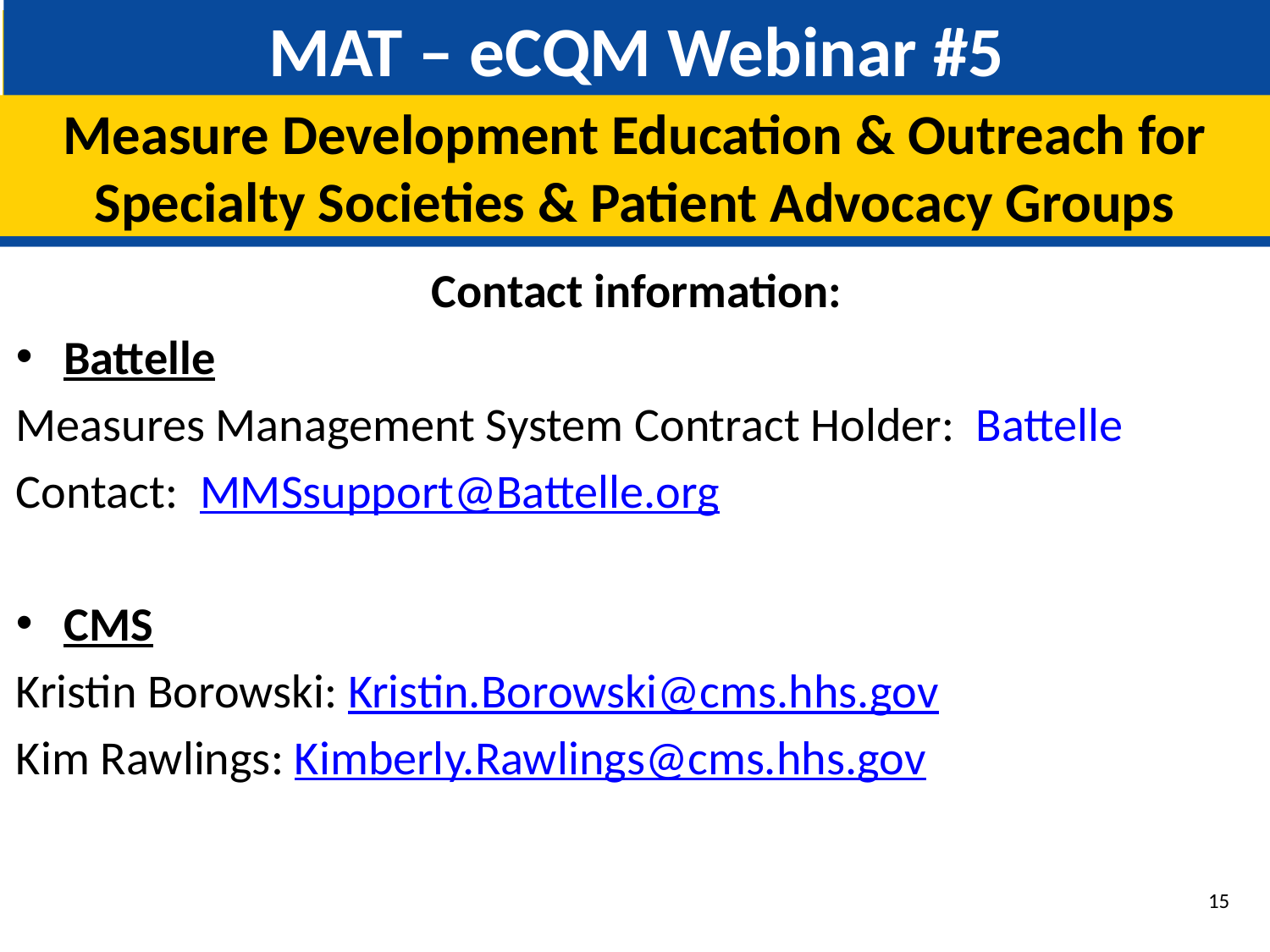

# MAT – eCQM Webinar #5
Measure Development Education & Outreach for Specialty Societies & Patient Advocacy Groups
Contact information:
Battelle
Measures Management System Contract Holder:  Battelle
Contact:  MMSsupport@Battelle.org

CMS
Kristin Borowski: Kristin.Borowski@cms.hhs.gov
Kim Rawlings: Kimberly.Rawlings@cms.hhs.gov